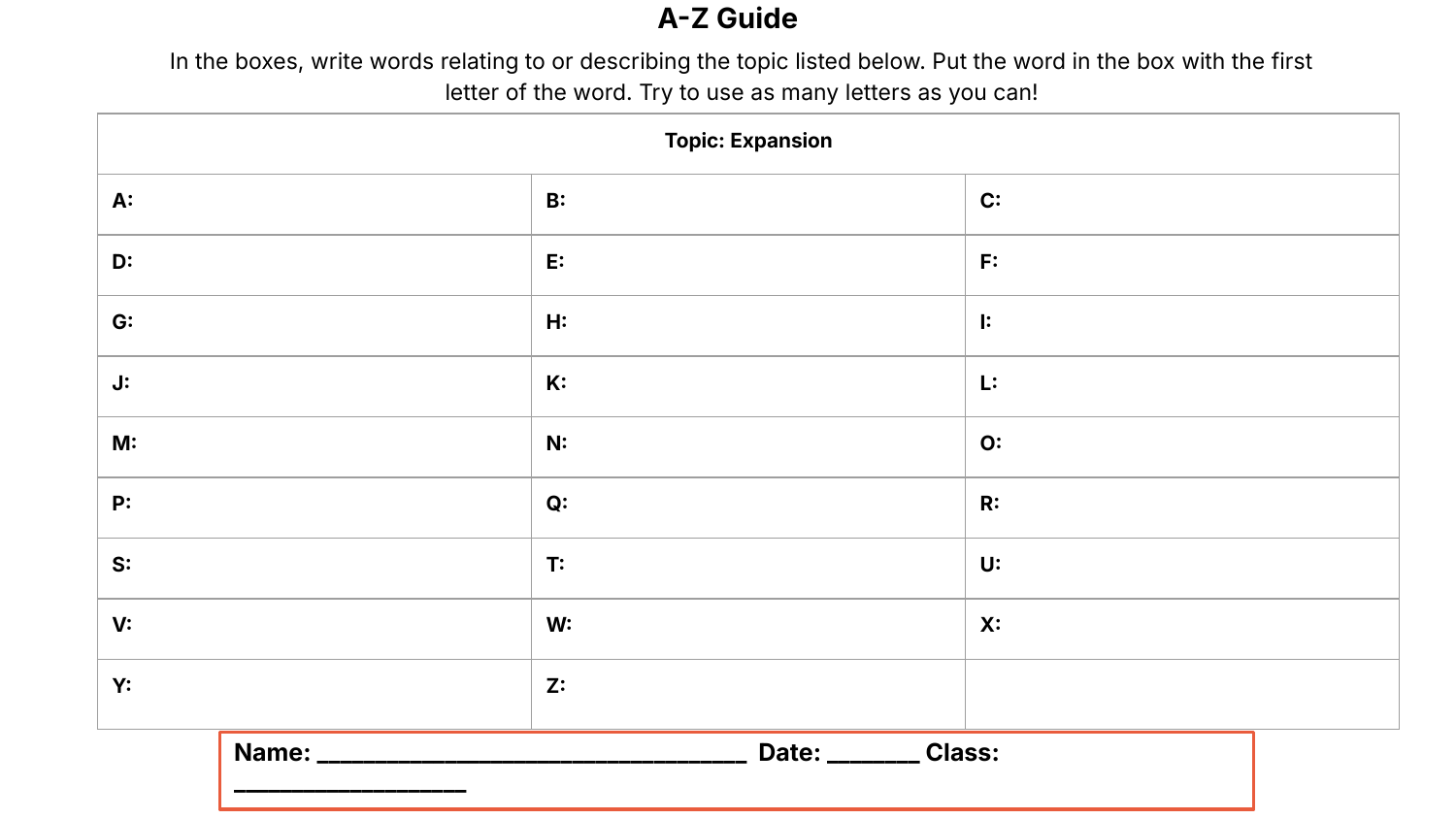

A-Z Guide
In the boxes, write words relating to or describing the topic listed below. Put the word in the box with the first letter of the word. Try to use as many letters as you can!
| Topic: Expansion |  |  |
| --- | --- | --- |
| A: | B: | C: |
| D: | E: | F: |
| G: | H: | I: |
| J: | K: | L: |
| M: | N: | O: |
| P: | Q: | R: |
| S: | T: | U: |
| V: | W: | X: |
| Y: | Z: |  |
Name: _____________________________________  Date: ________ Class: ____________________